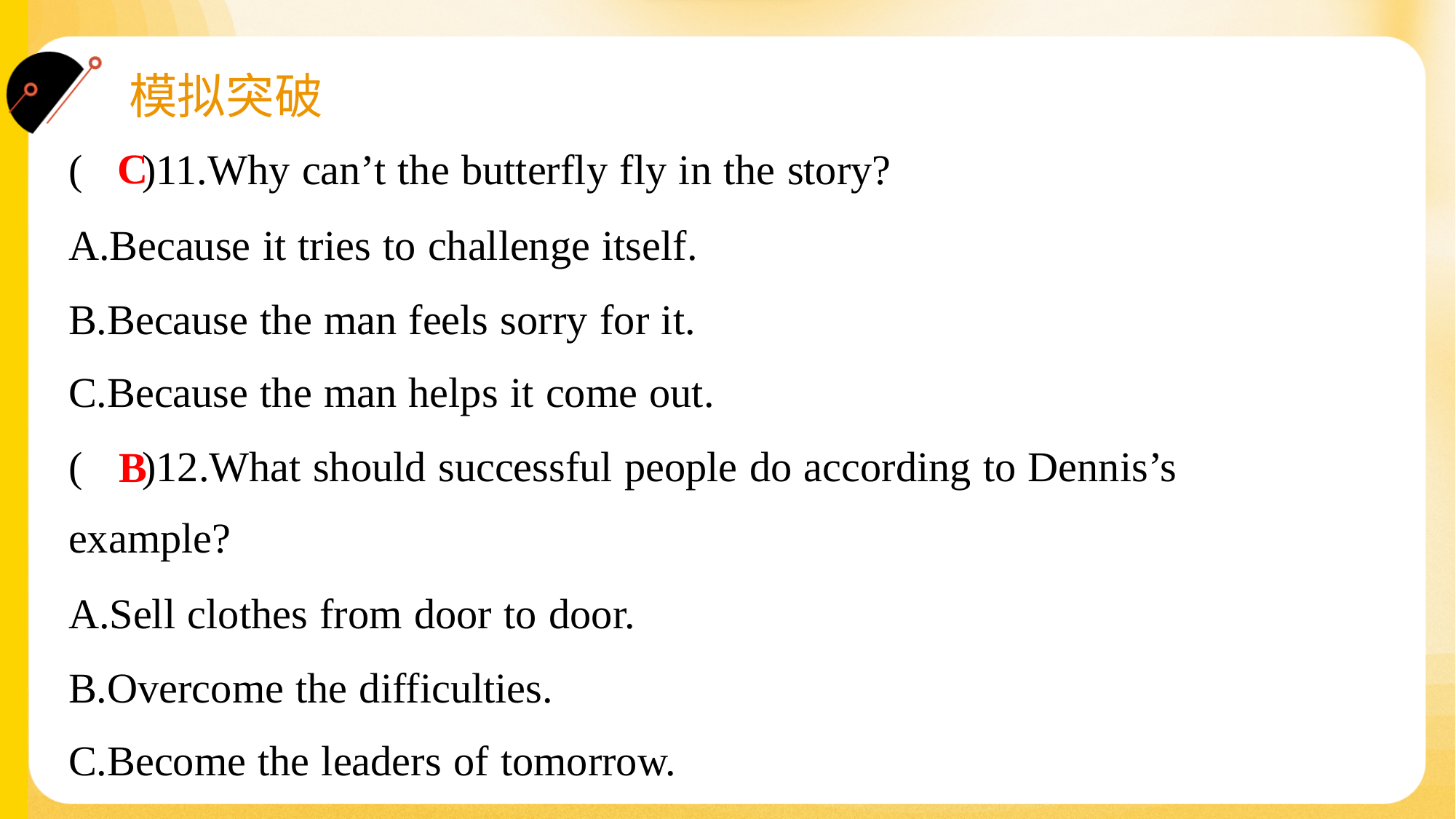

C
(     )11.Why can’t the butterfly fly in the story?
A.Because it tries to challenge itself.
B.Because the man feels sorry for it.
C.Because the man helps it come out.
(     )12.What should successful people do according to Dennis’s
example?
B
A.Sell clothes from door to door.
B.Overcome the difficulties.
C.Become the leaders of tomorrow.